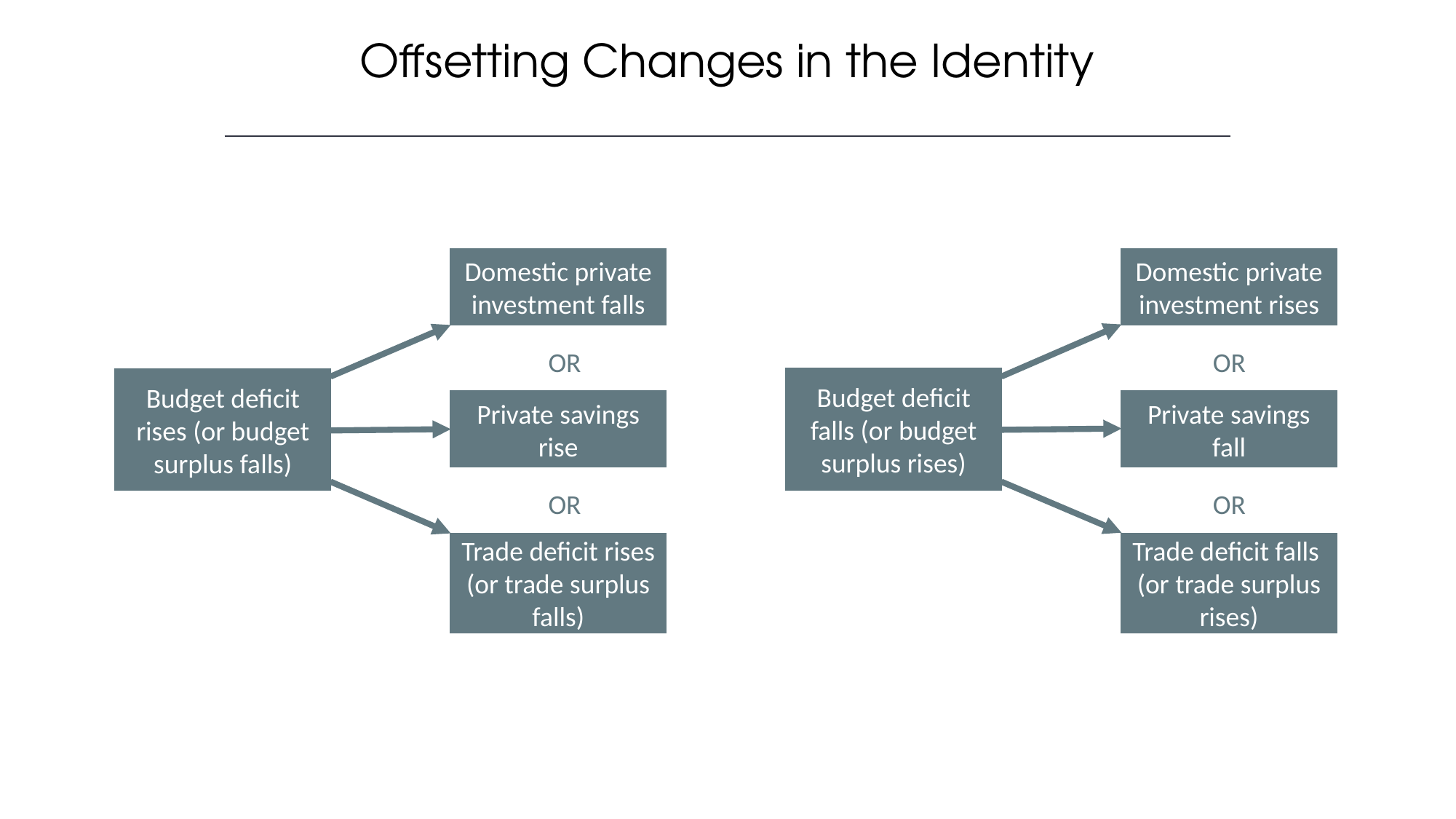

Offsetting Changes in the Identity
HAWKES LEARNING
Domestic private investment falls
Domestic private investment rises
OR
OR
Budget deficit falls (or budget surplus rises)
Budget deficit rises (or budget surplus falls)
Private savings rise
Private savings fall
OR
OR
Trade deficit rises (or trade surplus falls)
Trade deficit falls  (or trade surplus rises)